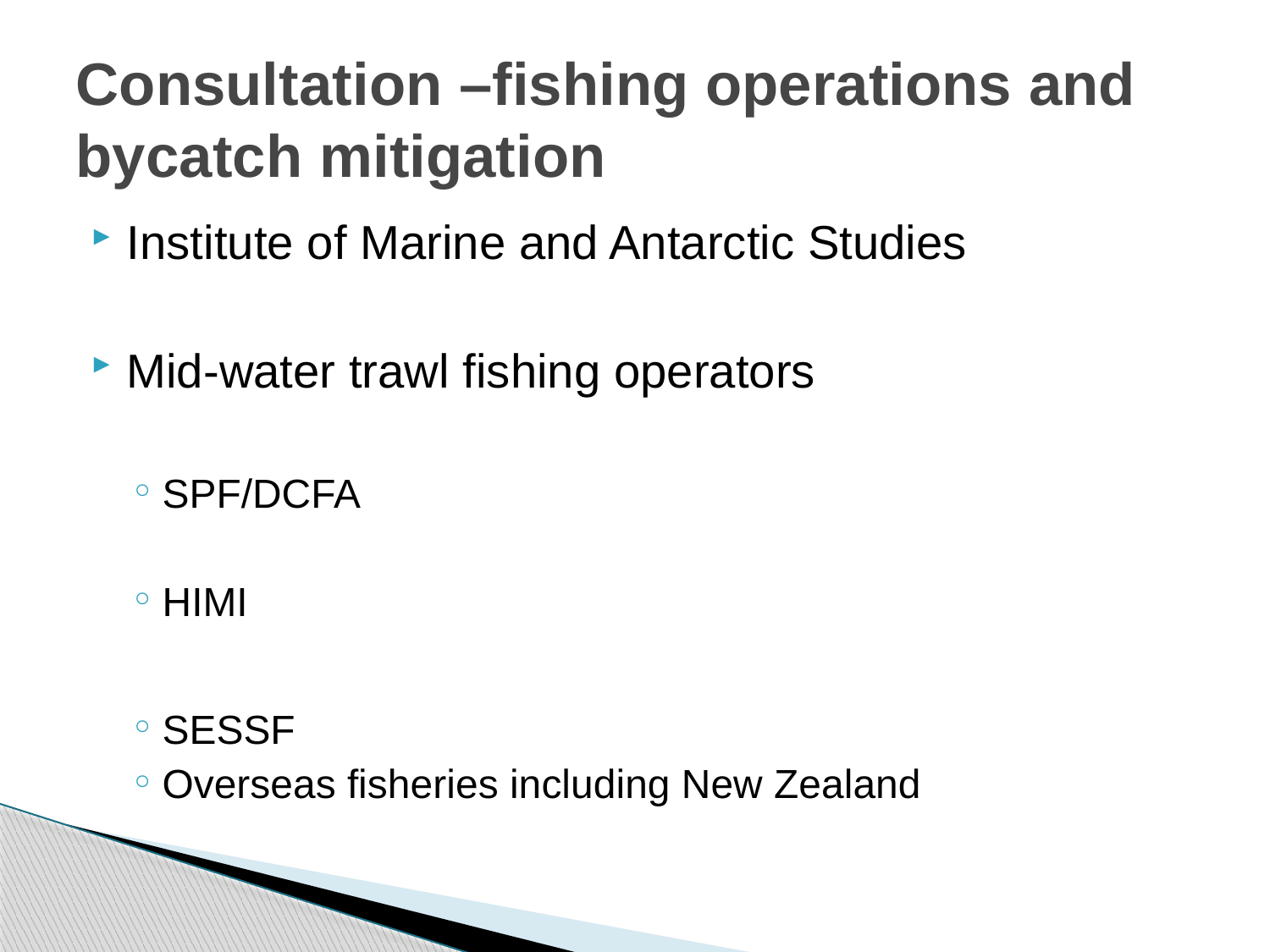

# Consultation –fishing operations and bycatch mitigation
Institute of Marine and Antarctic Studies

Mid-water trawl fishing operators

SPF/DCFA

HIMI

SESSF
Overseas fisheries including New Zealand